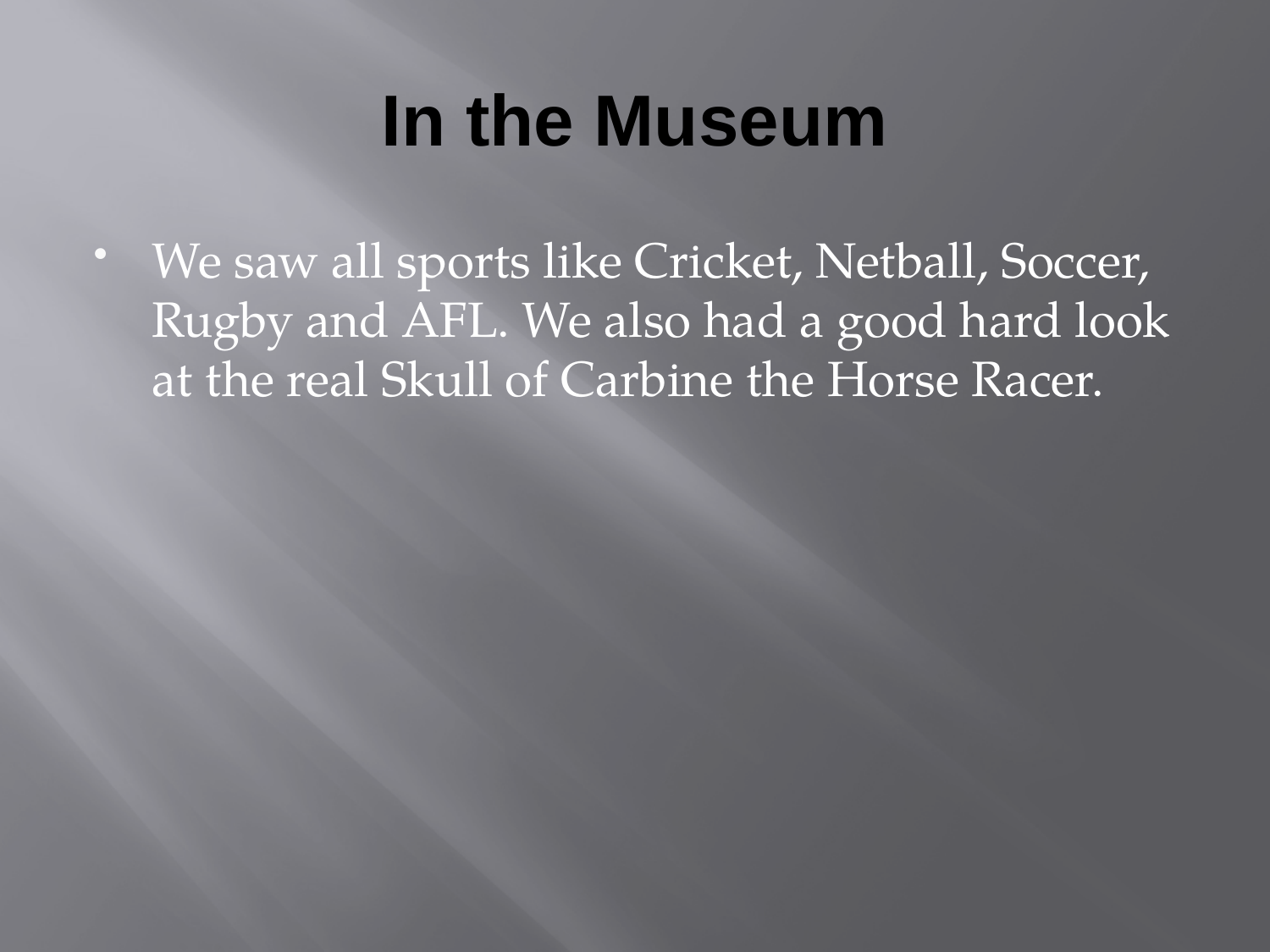

# In the Museum
We saw all sports like Cricket, Netball, Soccer, Rugby and AFL. We also had a good hard look at the real Skull of Carbine the Horse Racer.